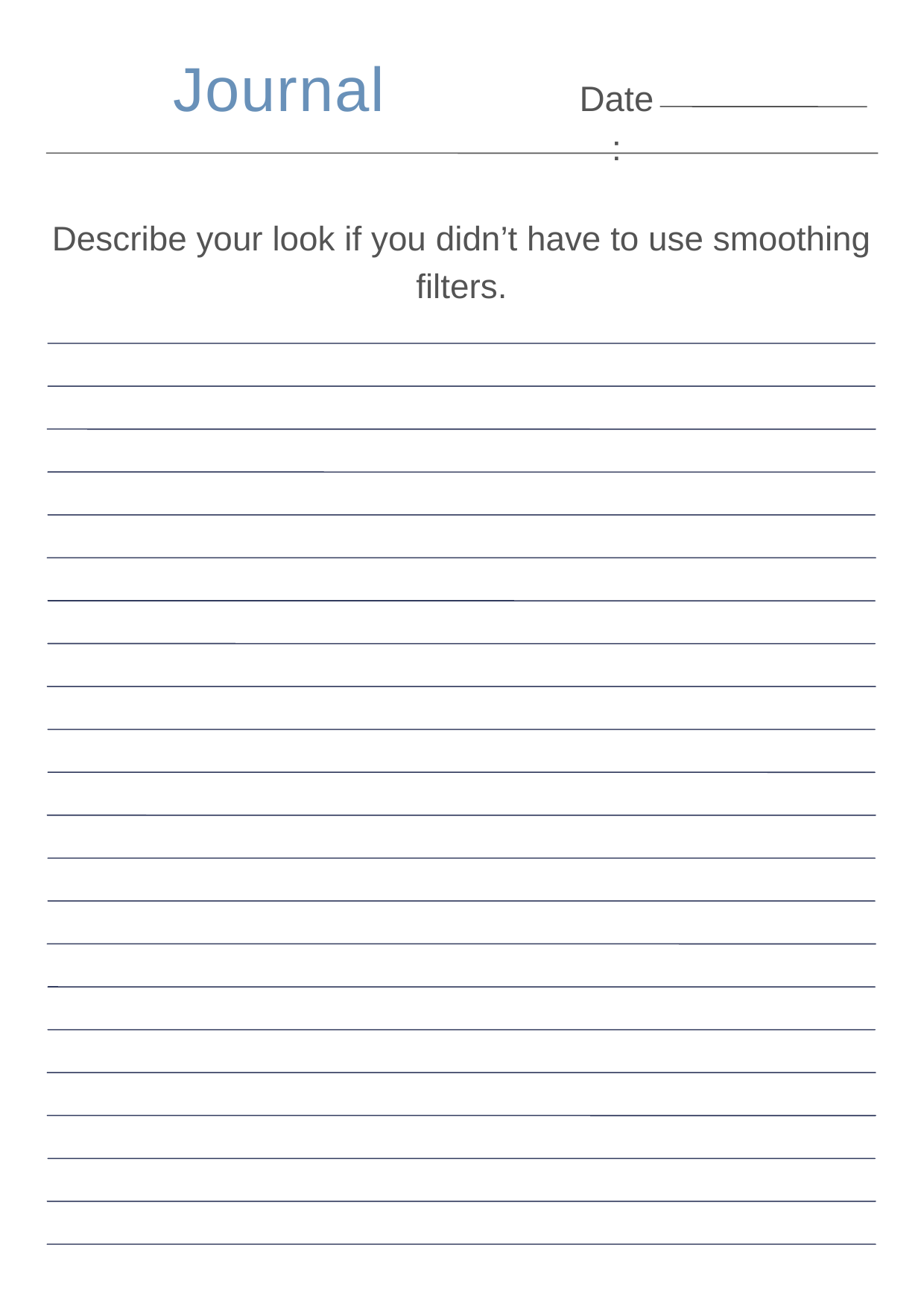

Journal
Date:

Describe your look if you didn’t have to use smoothing filters.